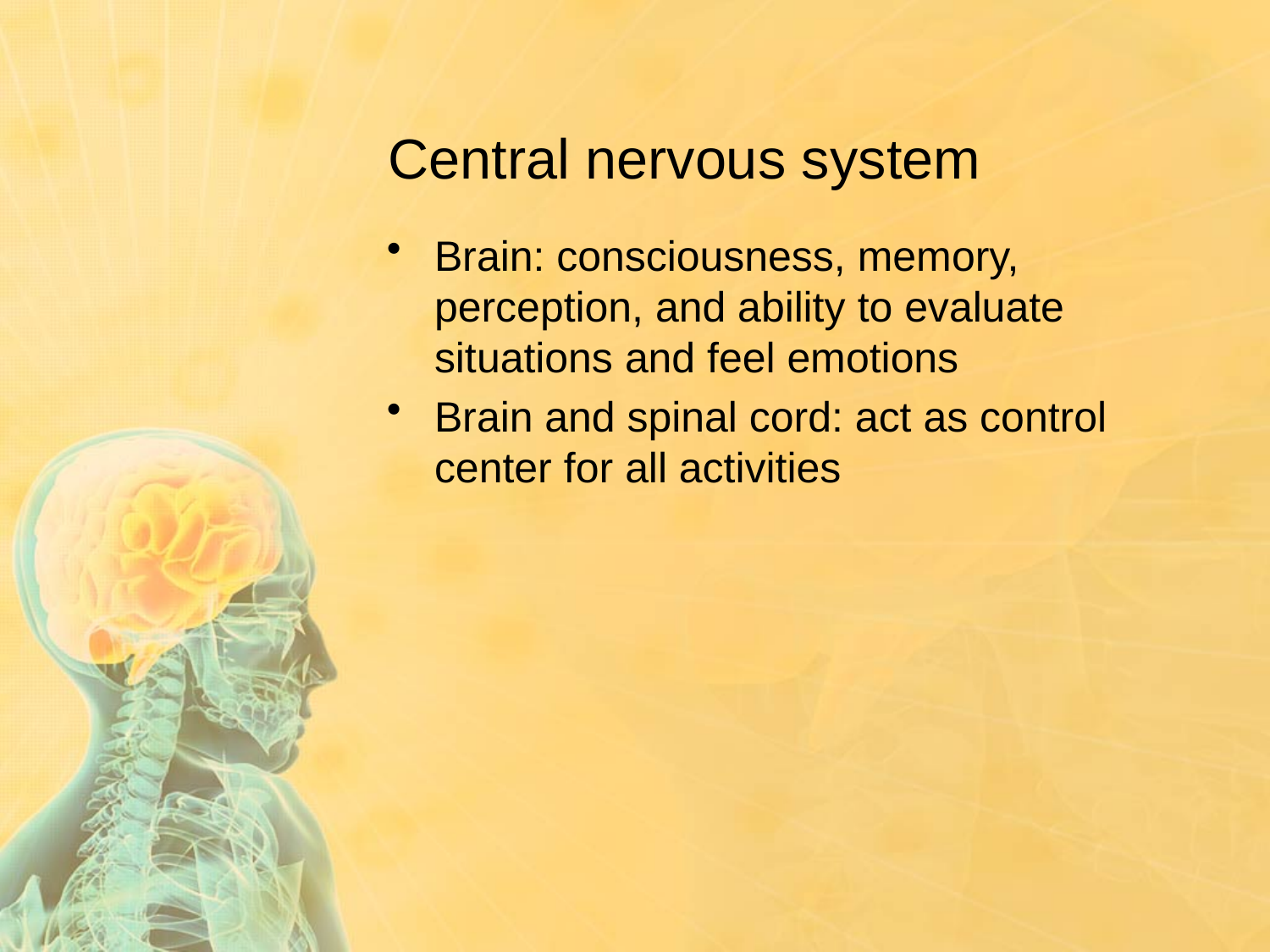

# Central nervous system
Brain: consciousness, memory, perception, and ability to evaluate situations and feel emotions
Brain and spinal cord: act as control  center for all activities